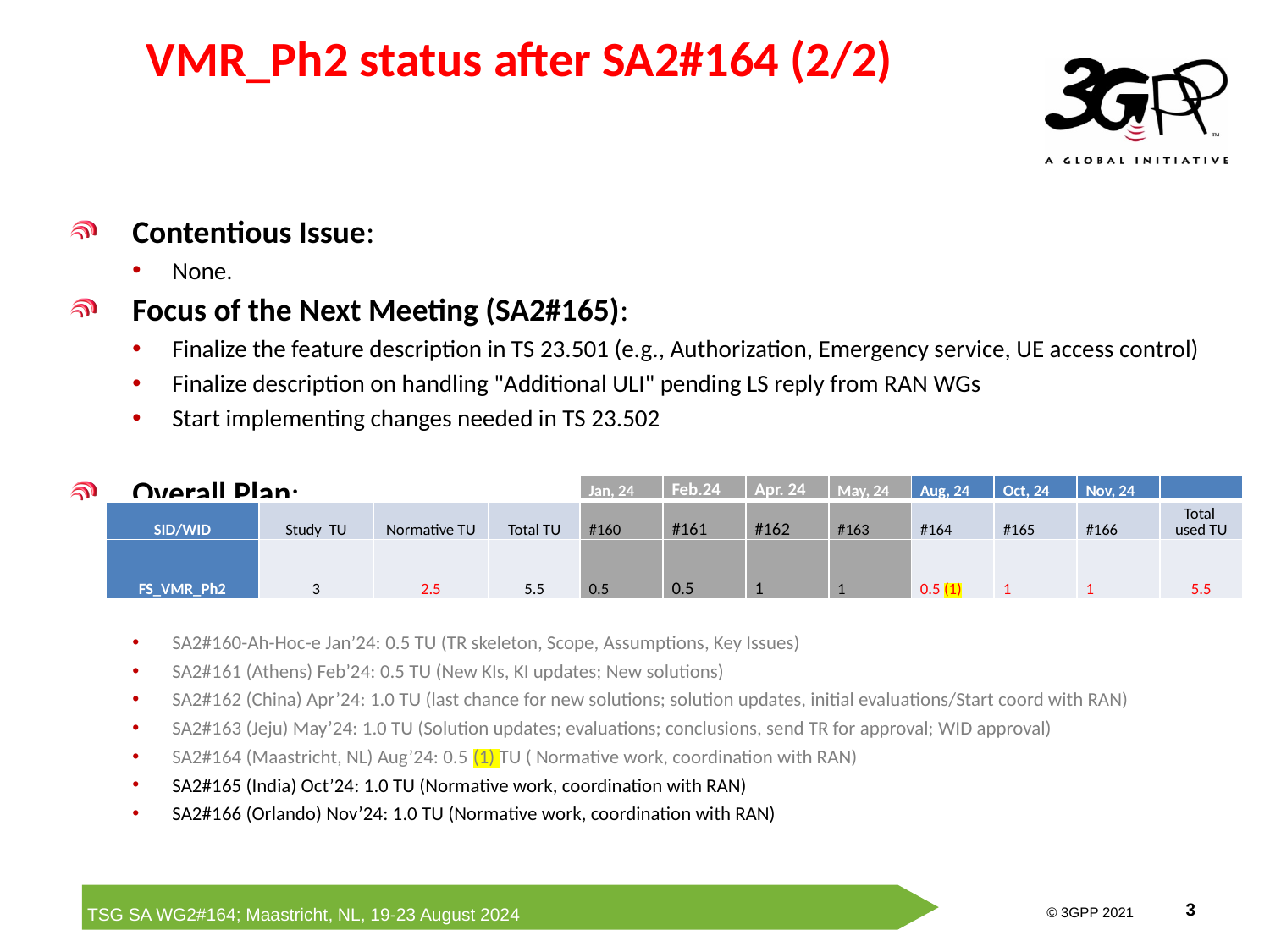

# VMR_Ph2 status after SA2#164 (2/2)
Contentious Issue:
None.
Focus of the Next Meeting (SA2#165):
Finalize the feature description in TS 23.501 (e.g., Authorization, Emergency service, UE access control)
Finalize description on handling "Additional ULI" pending LS reply from RAN WGs
Start implementing changes needed in TS 23.502

Overall Plan:

SA2#160-Ah-Hoc-e Jan’24: 0.5 TU (TR skeleton, Scope, Assumptions, Key Issues)
SA2#161 (Athens) Feb’24: 0.5 TU (New KIs, KI updates; New solutions)
SA2#162 (China) Apr’24: 1.0 TU (last chance for new solutions; solution updates, initial evaluations/Start coord with RAN)
SA2#163 (Jeju) May’24: 1.0 TU (Solution updates; evaluations; conclusions, send TR for approval; WID approval)
SA2#164 (Maastricht, NL) Aug’24: 0.5 (1) TU ( Normative work, coordination with RAN)
SA2#165 (India) Oct’24: 1.0 TU (Normative work, coordination with RAN)
SA2#166 (Orlando) Nov’24: 1.0 TU (Normative work, coordination with RAN)

|  |  |  |  | Jan, 24 | Feb.24 | Apr. 24 | May, 24 | Aug, 24 | Oct, 24 | Nov, 24 |  |
| --- | --- | --- | --- | --- | --- | --- | --- | --- | --- | --- | --- |
| SID/WID | Study  TU | Normative TU | Total TU | #160 | #161 | #162 | #163 | #164 | #165 | #166 | Total used TU |
| FS\_VMR\_Ph2 | 3 | 2.5 | 5.5 | 0.5 | 0.5 | 1 | 1 | 0.5 (1) | 1 | 1 | 5.5 |